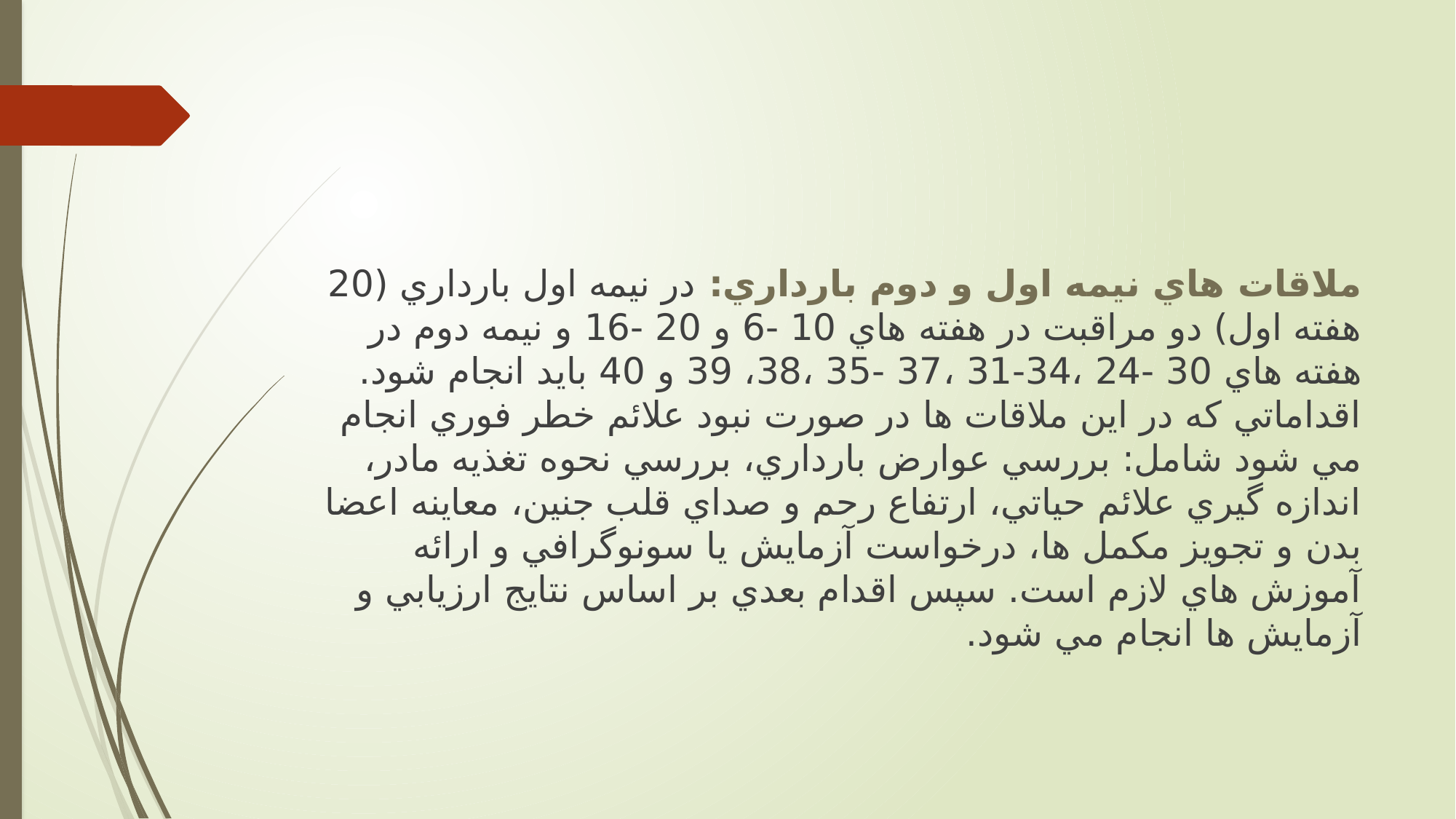

ملاقات هاي نیمه اول و دوم بارداري: در نیمه اول بارداري (20 هفته اول) دو مراقبت در هفته هاي 10 -6 و 20 -16 و نیمه دوم در هفته هاي 30 -24 ،34-31 ،37 -35 ،38، 39 و 40 بايد انجام شود. اقداماتي که در اين ملاقات ها در صورت نبود علائم خطر فوري انجام مي شود شامل: بررسي عوارض بارداري، بررسي نحوه تغذيه مادر، اندازه گیري علائم حیاتي، ارتفاع رحم و صداي قلب جنین، معاينه اعضا بدن و تجويز مکمل ها، درخواست آزمايش يا سونوگرافي و ارائه آموزش هاي لازم است. سپس اقدام بعدي بر اساس نتايج ارزيابي و آزمايش ها انجام مي شود.